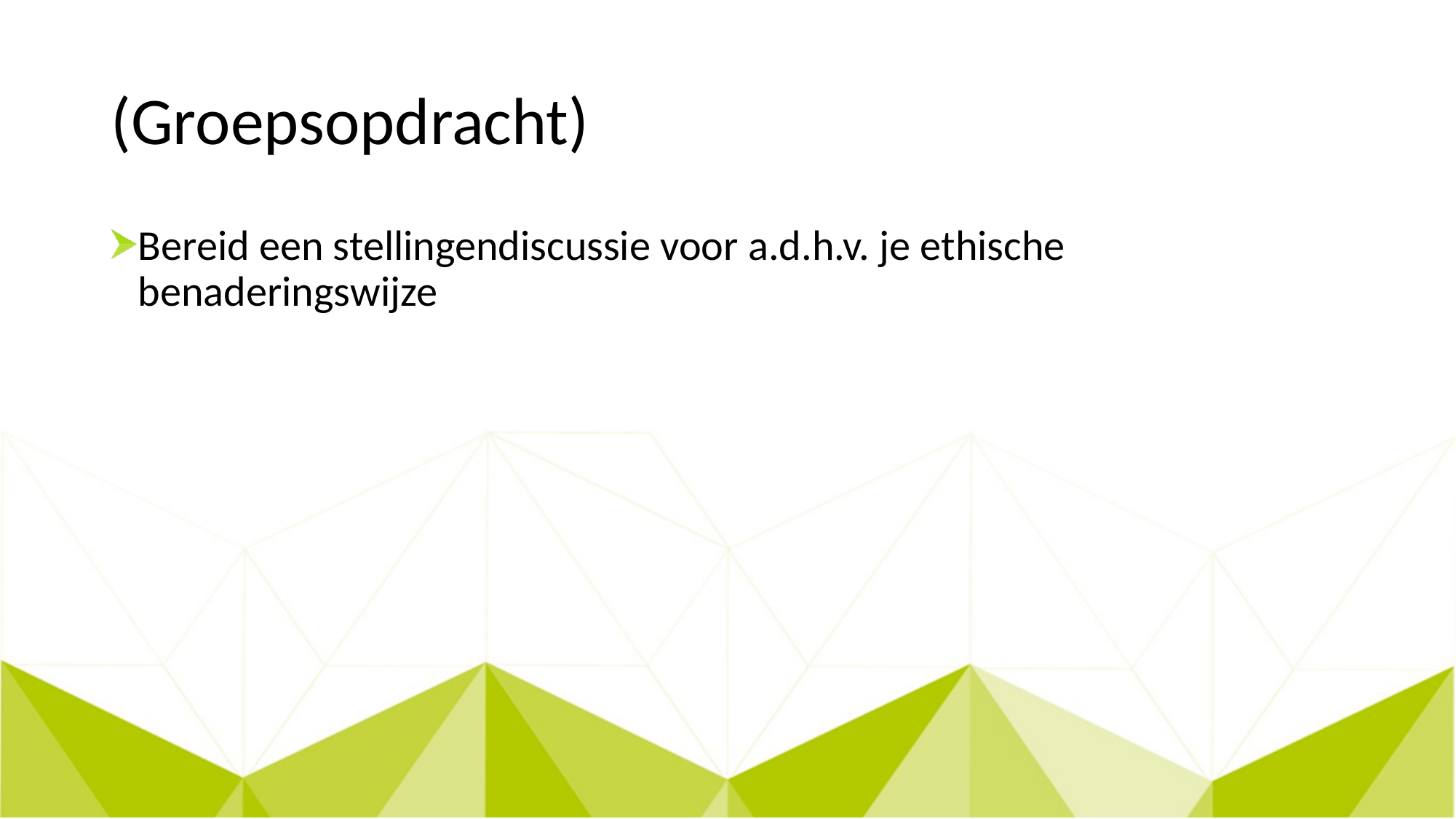

# (Groepsopdracht)
Bereid een stellingendiscussie voor a.d.h.v. je ethische benaderingswijze